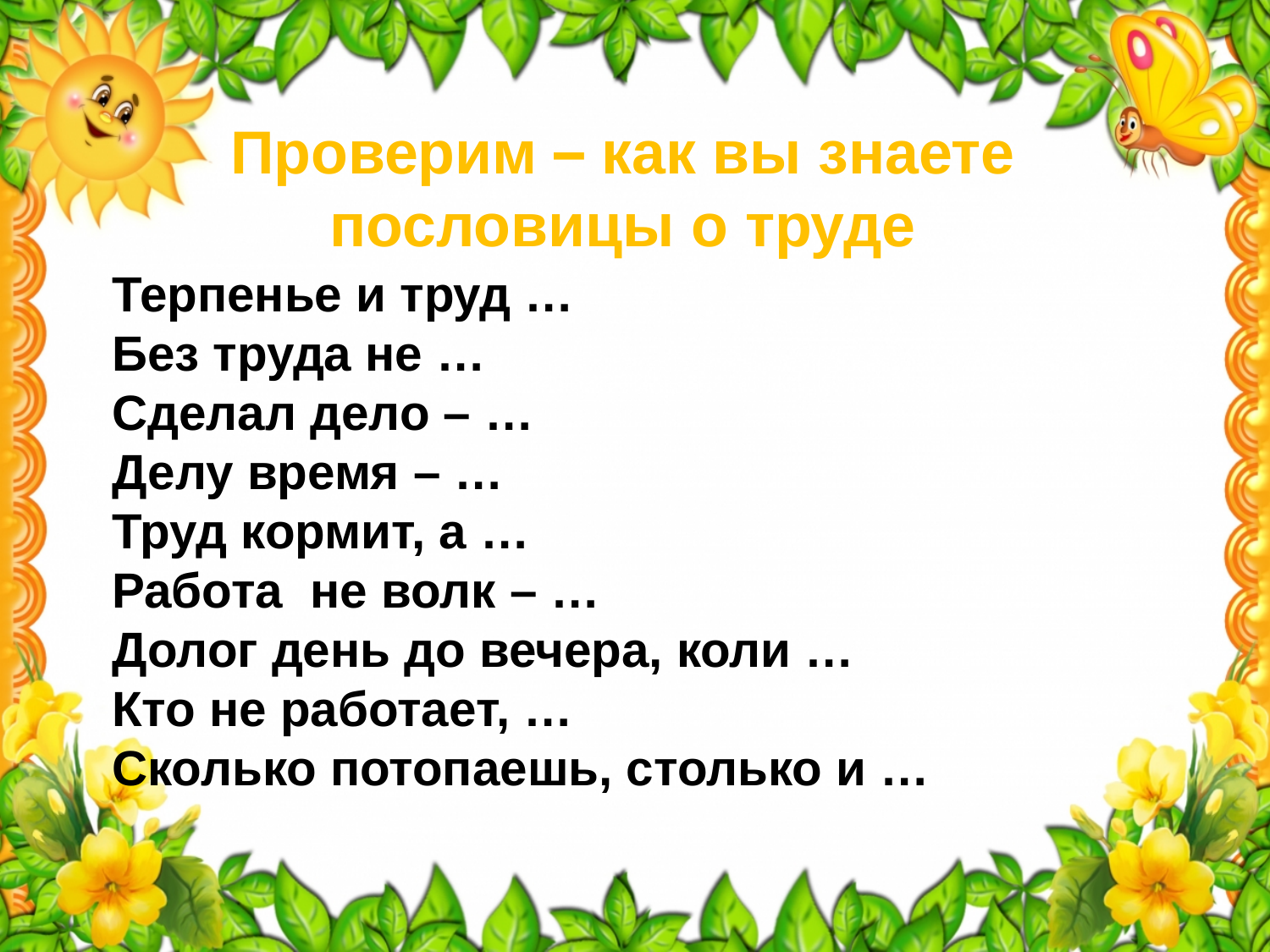

# Проверим – как вы знаете пословицы о труде
Терпенье и труд …
Без труда не …
Сделал дело – …
Делу время – …
Труд кормит, а …
Работа  не волк – …
Долог день до вечера, коли …
Кто не работает, …
Сколько потопаешь, столько и …